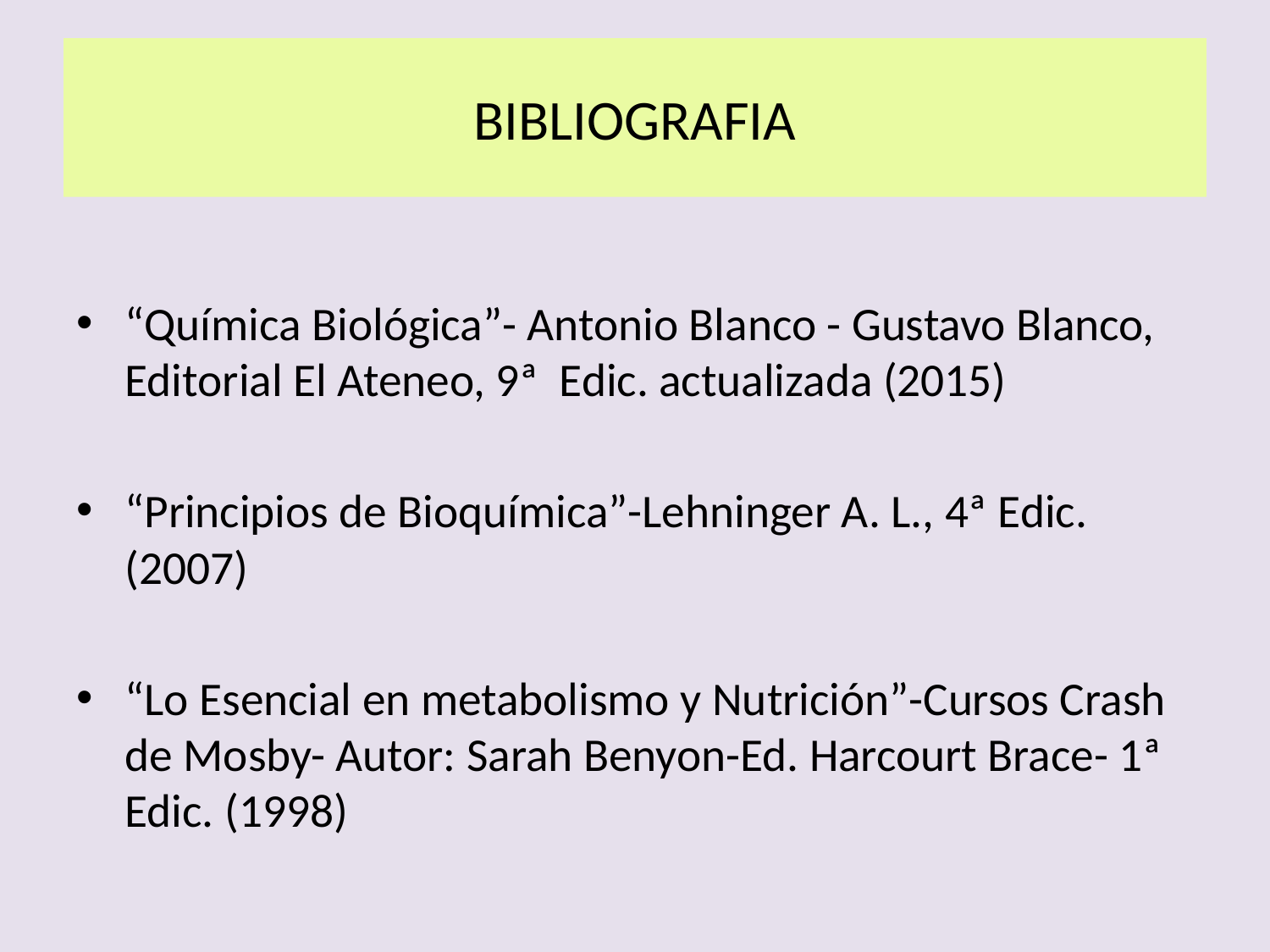

# BIBLIOGRAFIA

“Química Biológica”- Antonio Blanco - Gustavo Blanco, Editorial El Ateneo, 9ª  Edic. actualizada (2015)

“Principios de Bioquímica”-Lehninger A. L., 4ª Edic. (2007)

“Lo Esencial en metabolismo y Nutrición”-Cursos Crash de Mosby- Autor: Sarah Benyon-Ed. Harcourt Brace- 1ª Edic. (1998)